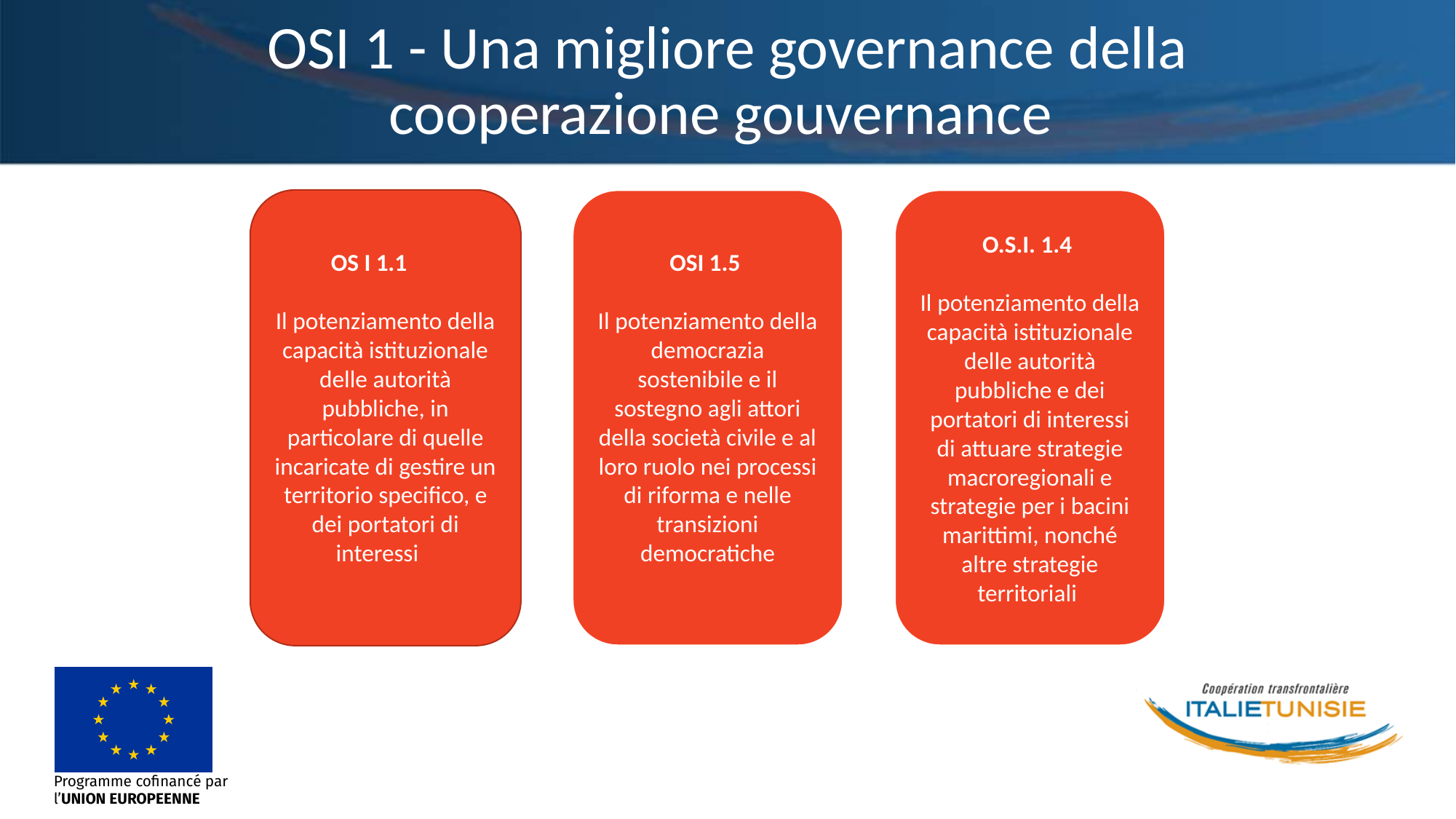

# OSI 1 - Una migliore governance della cooperazione gouvernance
OS I 1.1

Il potenziamento della capacità istituzionale delle autorità pubbliche, in particolare di quelle incaricate di gestire un territorio specifico, e dei portatori di interessi

OSI 1.5

Il potenziamento della democrazia sostenibile e il sostegno agli attori della società civile e al loro ruolo nei processi di riforma e nelle transizioni democratiche

O.S.I. 1.4

Il potenziamento della capacità istituzionale delle autorità pubbliche e dei portatori di interessi di attuare strategie macroregionali e strategie per i bacini marittimi, nonché altre strategie territoriali